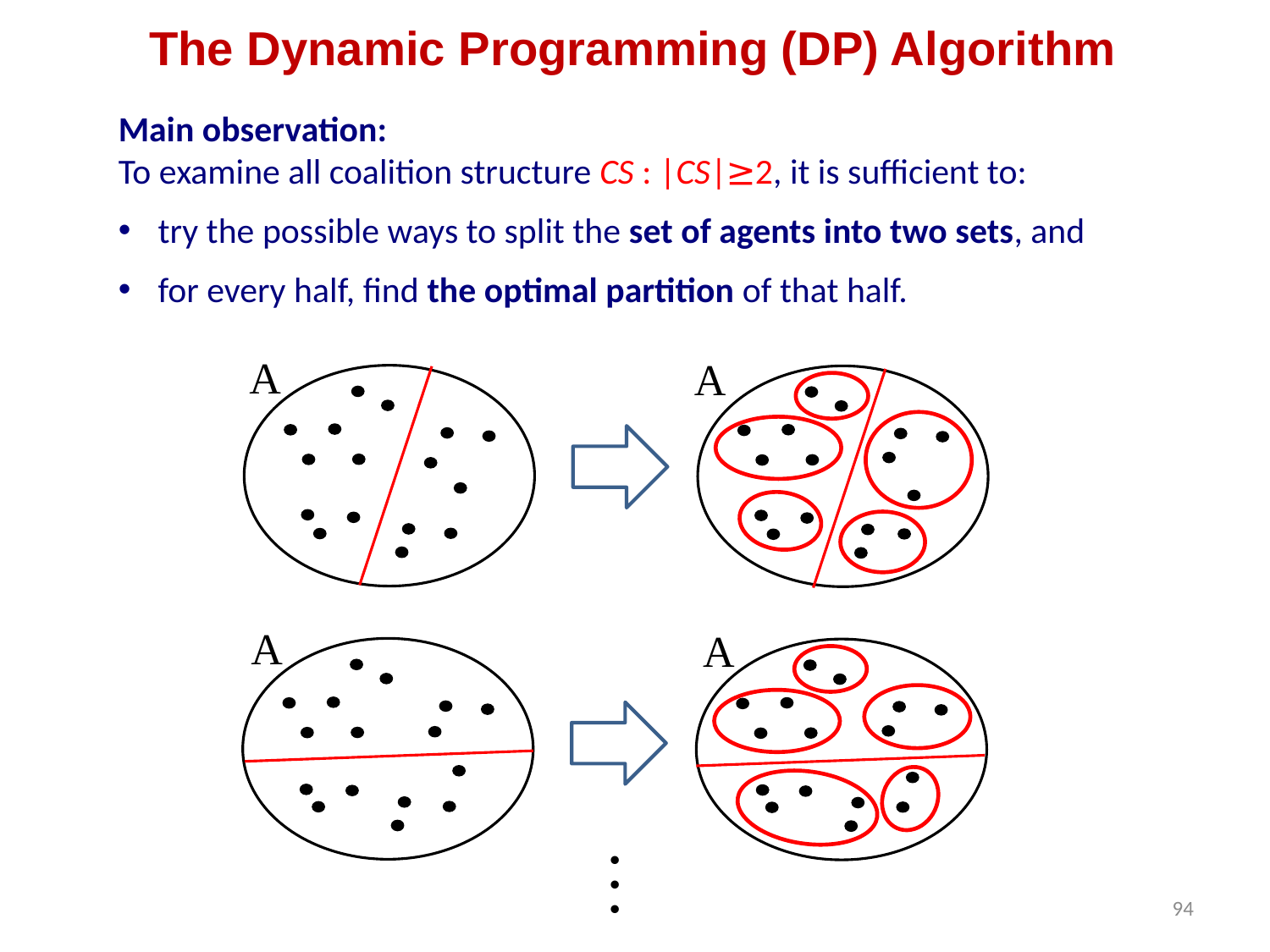

The Dynamic Programming (DP) Algorithm
Main observation:
To examine all coalition structure CS : |CS|≥2, it is sufficient to:

try the possible ways to split the set of agents into two sets, and

for every half, find the optimal partition of that half.
A
A

A
A

. . .
94